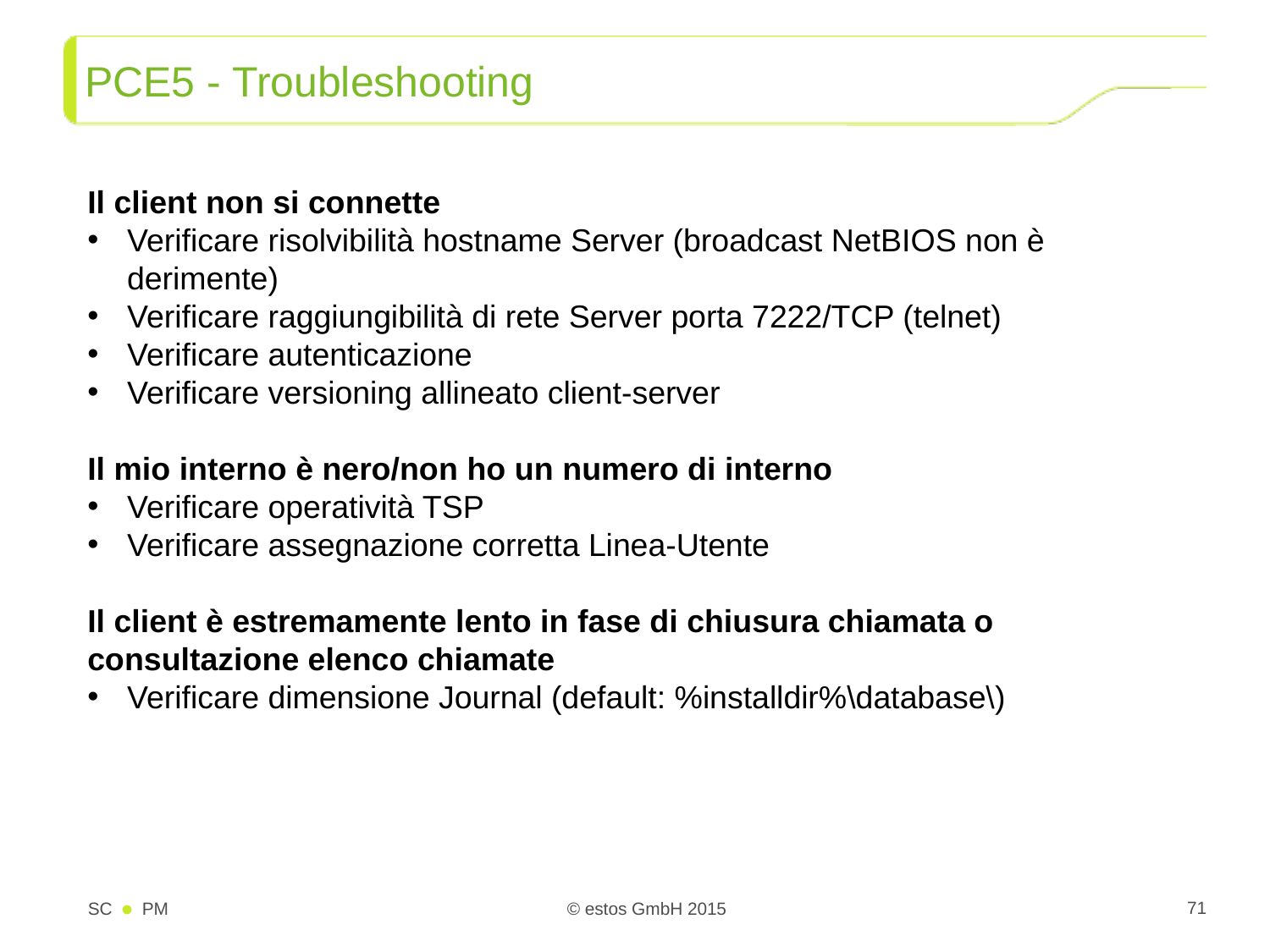

# PCE5 - Troubleshooting
Il client non si connette
Verificare risolvibilità hostname Server (broadcast NetBIOS non è derimente)
Verificare raggiungibilità di rete Server porta 7222/TCP (telnet)
Verificare autenticazione
Verificare versioning allineato client-server

Il mio interno è nero/non ho un numero di interno
Verificare operatività TSP
Verificare assegnazione corretta Linea-Utente

Il client è estremamente lento in fase di chiusura chiamata o consultazione elenco chiamate
Verificare dimensione Journal (default: %installdir%\database\)

SC
PM
71